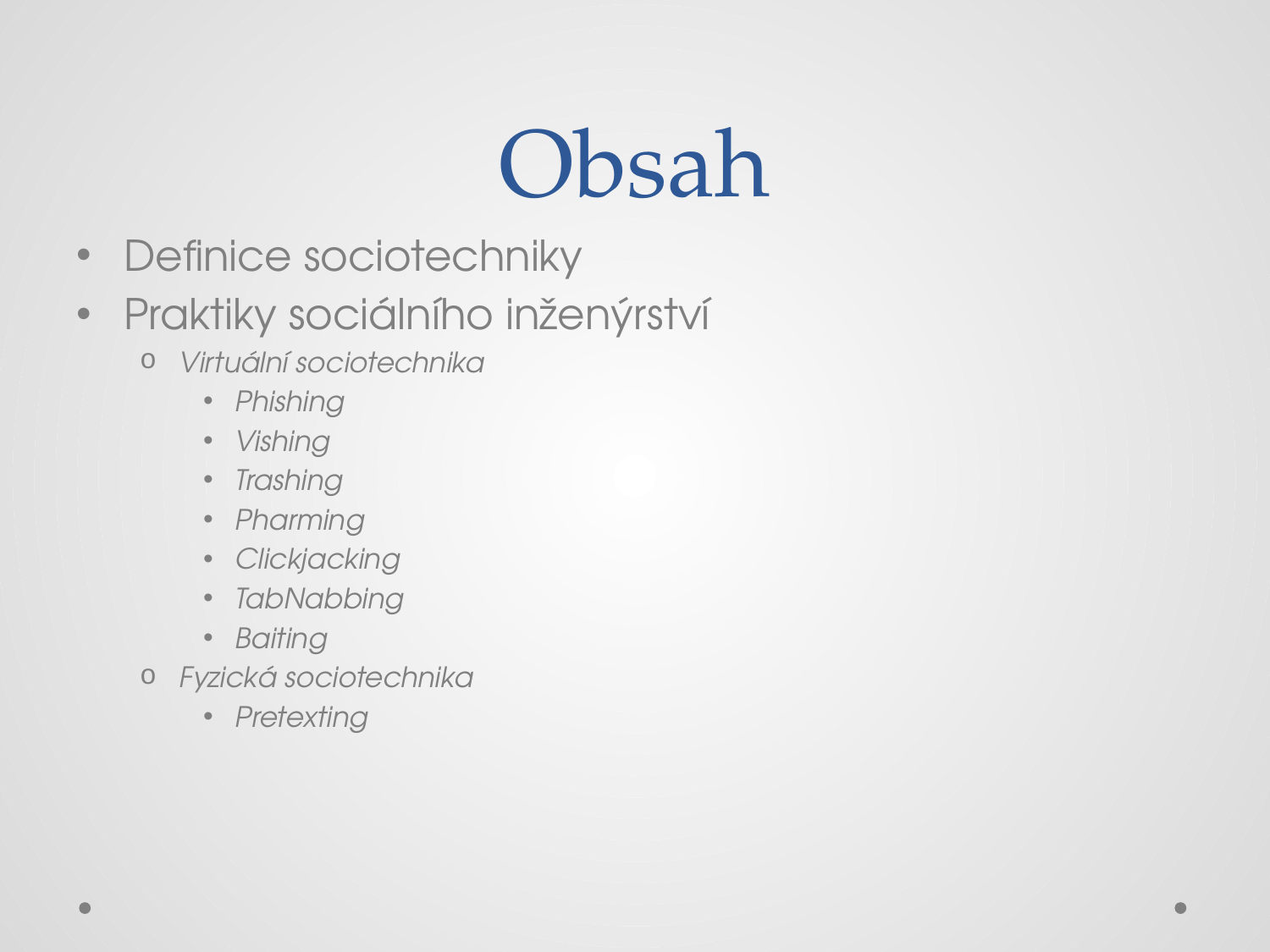

# Obsah
Definice sociotechniky
Praktiky sociálního inženýrství
Virtuální sociotechnika
Phishing
Vishing
Trashing
Pharming
Clickjacking
TabNabbing
Baiting
Fyzická sociotechnika
Pretexting